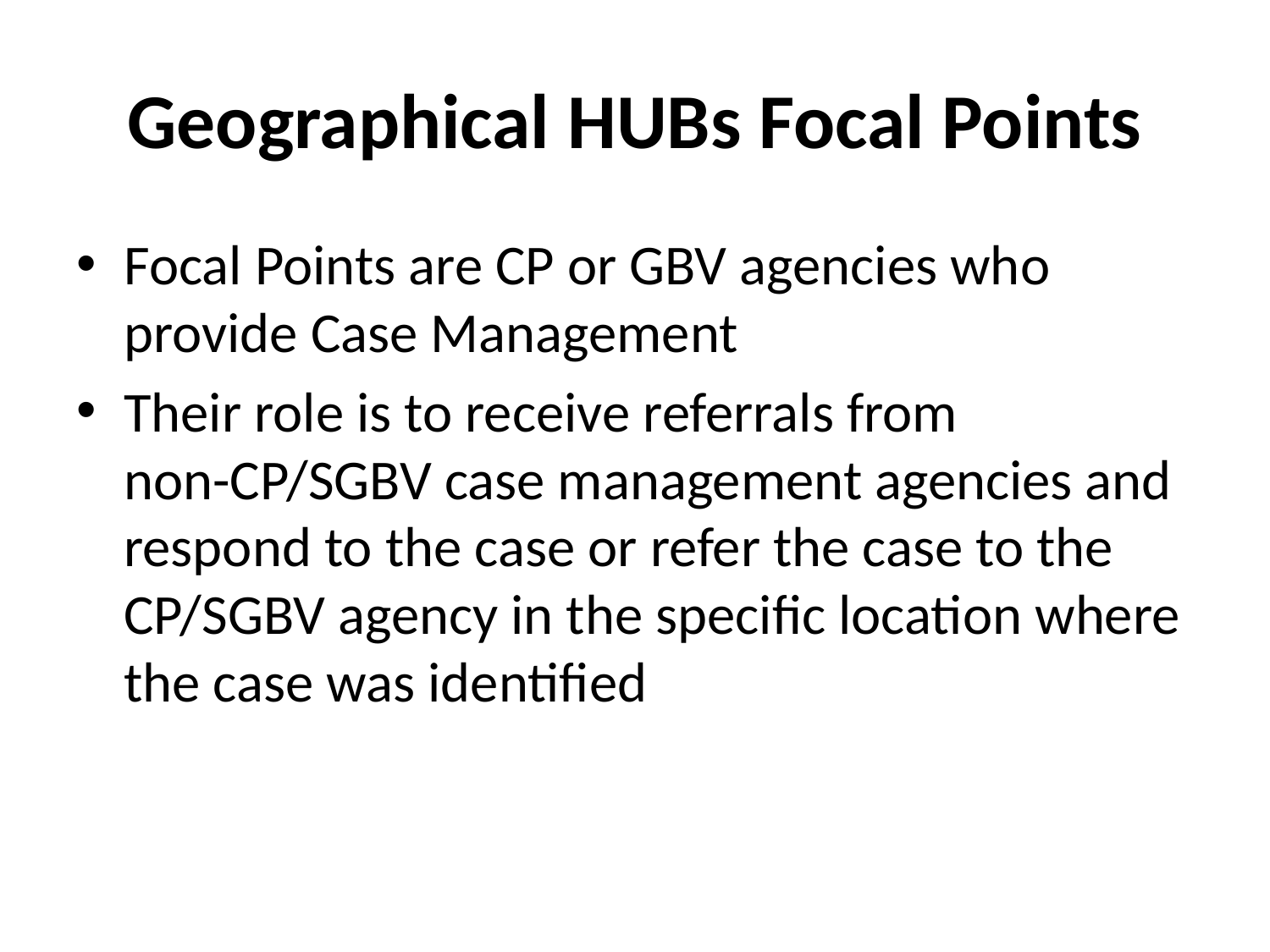

# Geographical HUBs Focal Points
Focal Points are CP or GBV agencies who provide Case Management
Their role is to receive referrals from non-CP/SGBV case management agencies and respond to the case or refer the case to the CP/SGBV agency in the specific location where the case was identified